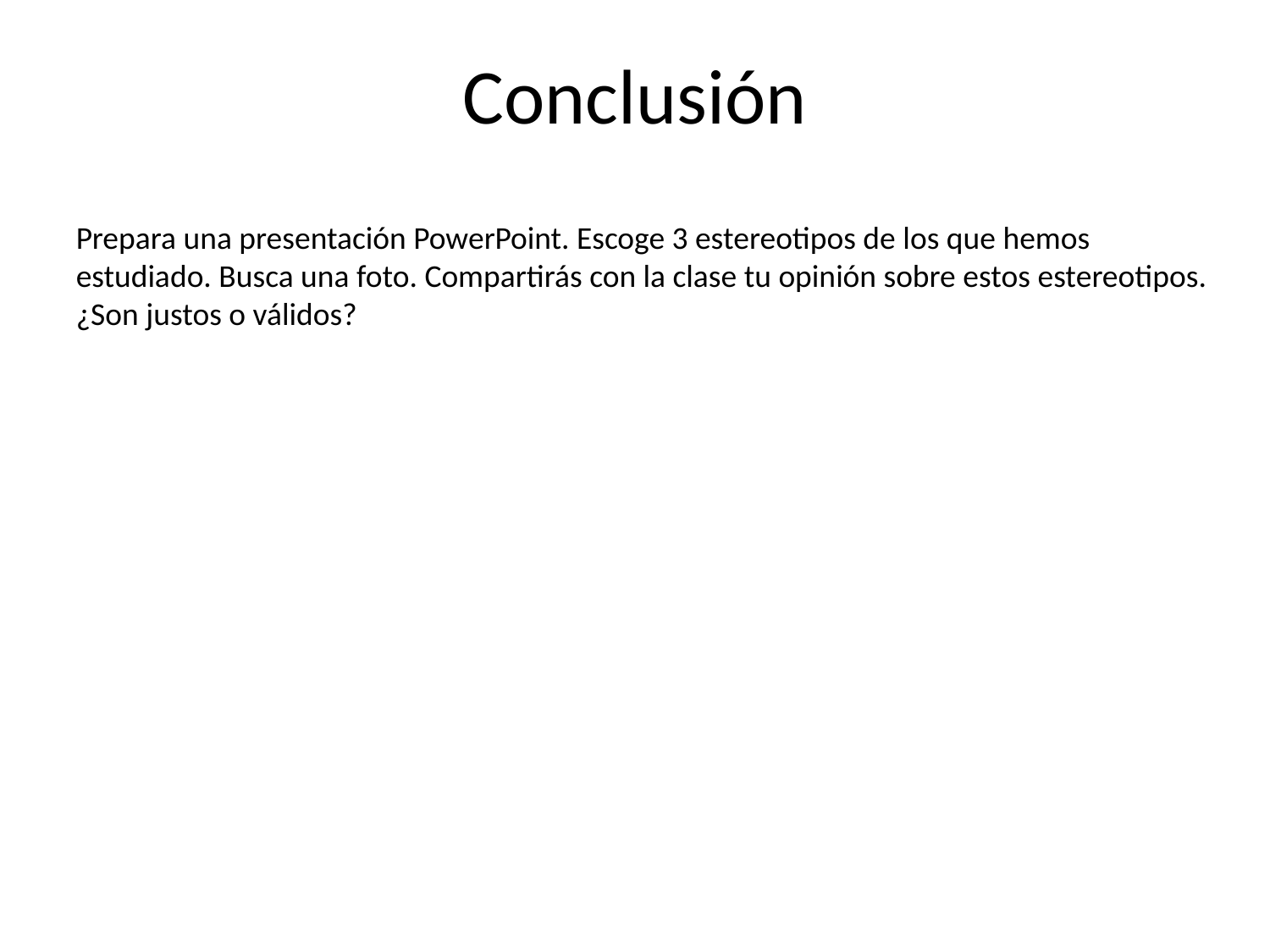

# Conclusión
Prepara una presentación PowerPoint. Escoge 3 estereotipos de los que hemos estudiado. Busca una foto. Compartirás con la clase tu opinión sobre estos estereotipos. ¿Son justos o válidos?